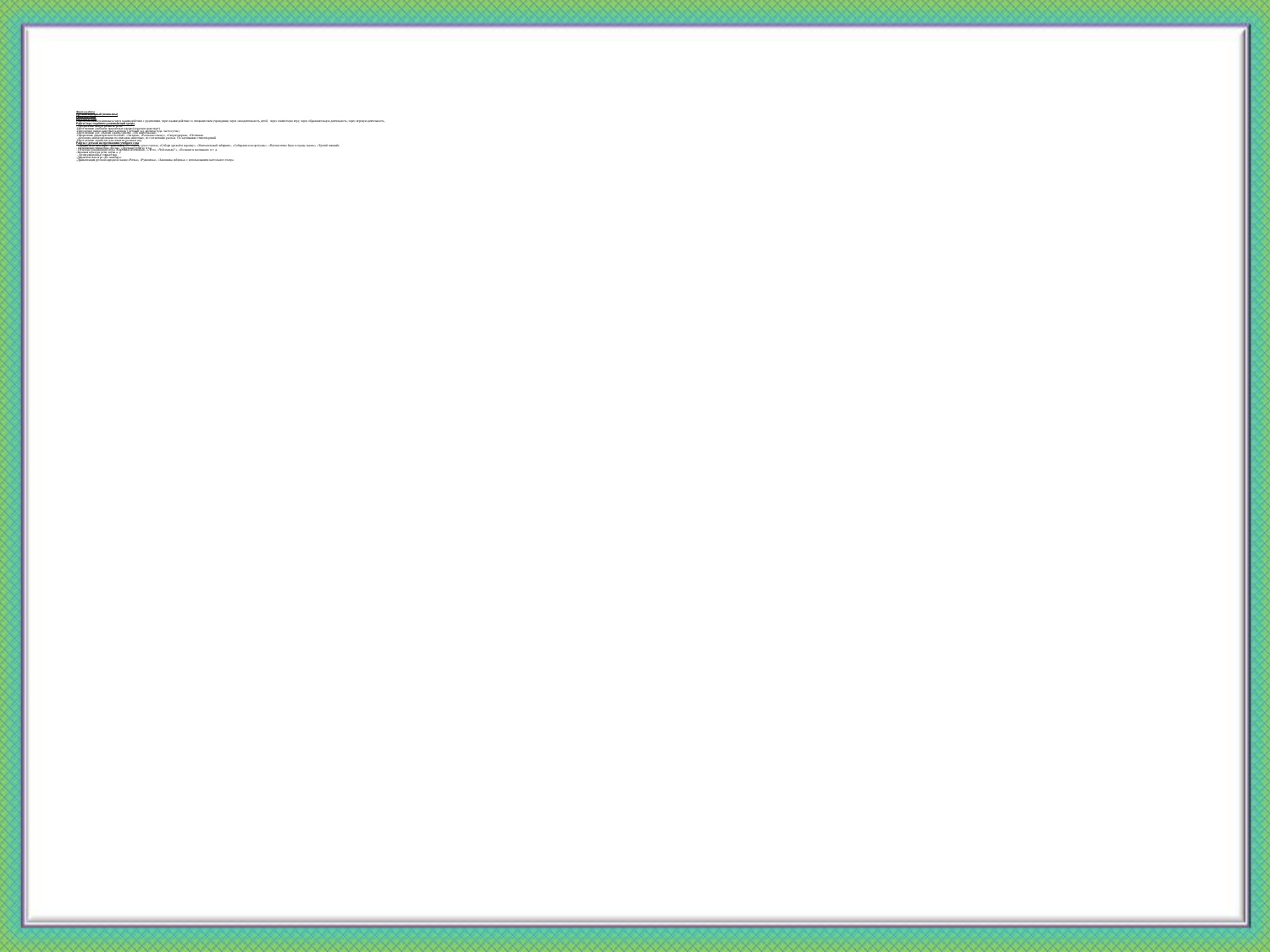

# Формы работы Организационный (поисковы) Практический Внедренческий Самообразования реализовала через взаимодействие с родителями, через взаимодействие со специалистами учреждения, через самодеятельность детей,  через совместную игру, через образовательную деятельность, через игровую деятельность , Работа над созданием развивающей среды, - Оформление центра развитие речи. -Изготовление альбомов предметных картин (игрушки транспорт) -Пополнение папки сюжетных картинок (Детский сад, времена года, части суток) -Изготовление д\и: «Назови одним словом» ,«Из какой сказки» -Оформление дидактических пособий : «Загадки», «Расскажи сказку», «Скороговорки», «Потешки» - дополнила мнемотаблицами по описанию животных, по составлению рассказ. По заучиванию стихотворений. -Изготовление атрибутов для сюжетно-ролевых игр Работа с детьми на протяжении учебного года   - Дидактическая игра - имитации «Постираем кукле платья», «Собери урожай в корзину», «Увлекательный лабиринт», «Собираемся на прогулку», «Путешествие букв в страну сказок», «Третий лишний» - Пальчиковая гимнастика «Козы», «Дружные ребята» и т.д. - Печатные развивающие игры «Картинки-половинки», «Лото», «Чей малыш? », «Большие и маленькие» и т. д. -Звуковая культура речи: звуки а, у.  - Артикуляционные гимнастики. -Дидактическая игра «Не ошибись» -Драматизация русской народной сказки «Репка», «Руковичка», «Заюшкина избушка» с использованием настольного театра